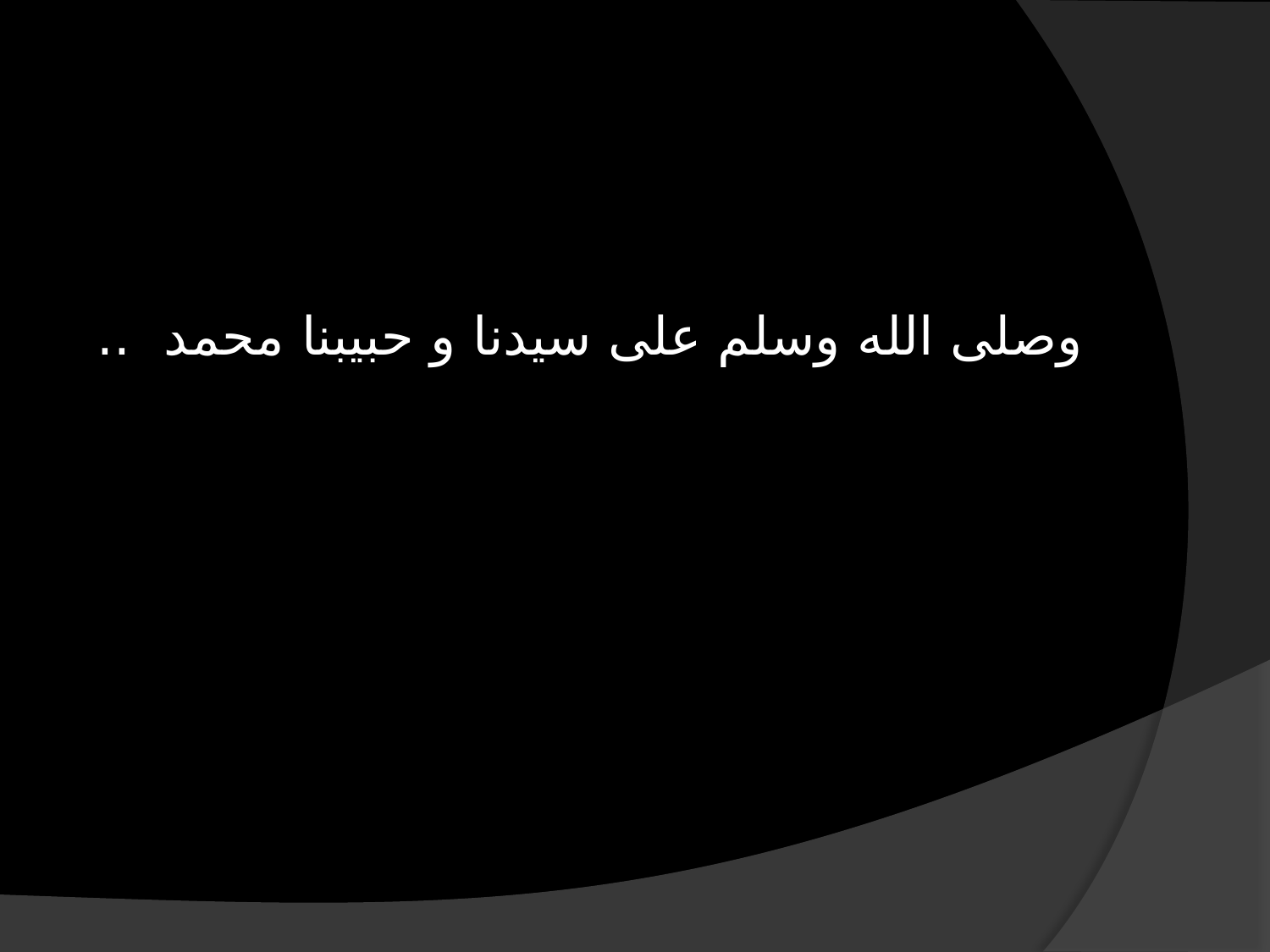

وصلى الله وسلم على سيدنا و حبيبنا محمد  ..